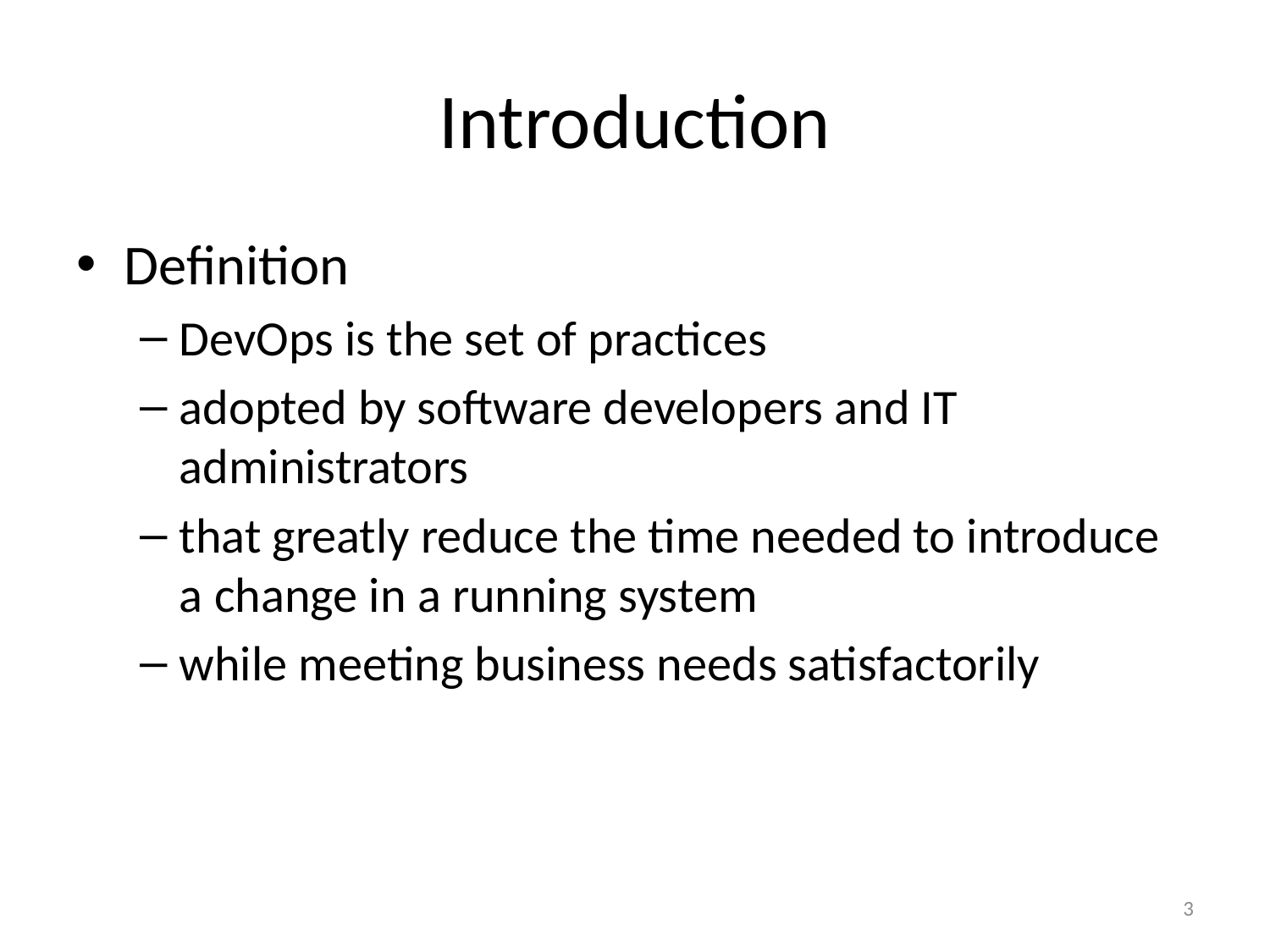

# Introduction
Definition
DevOps is the set of practices
adopted by software developers and IT administrators
that greatly reduce the time needed to introduce a change in a running system
while meeting business needs satisfactorily
3